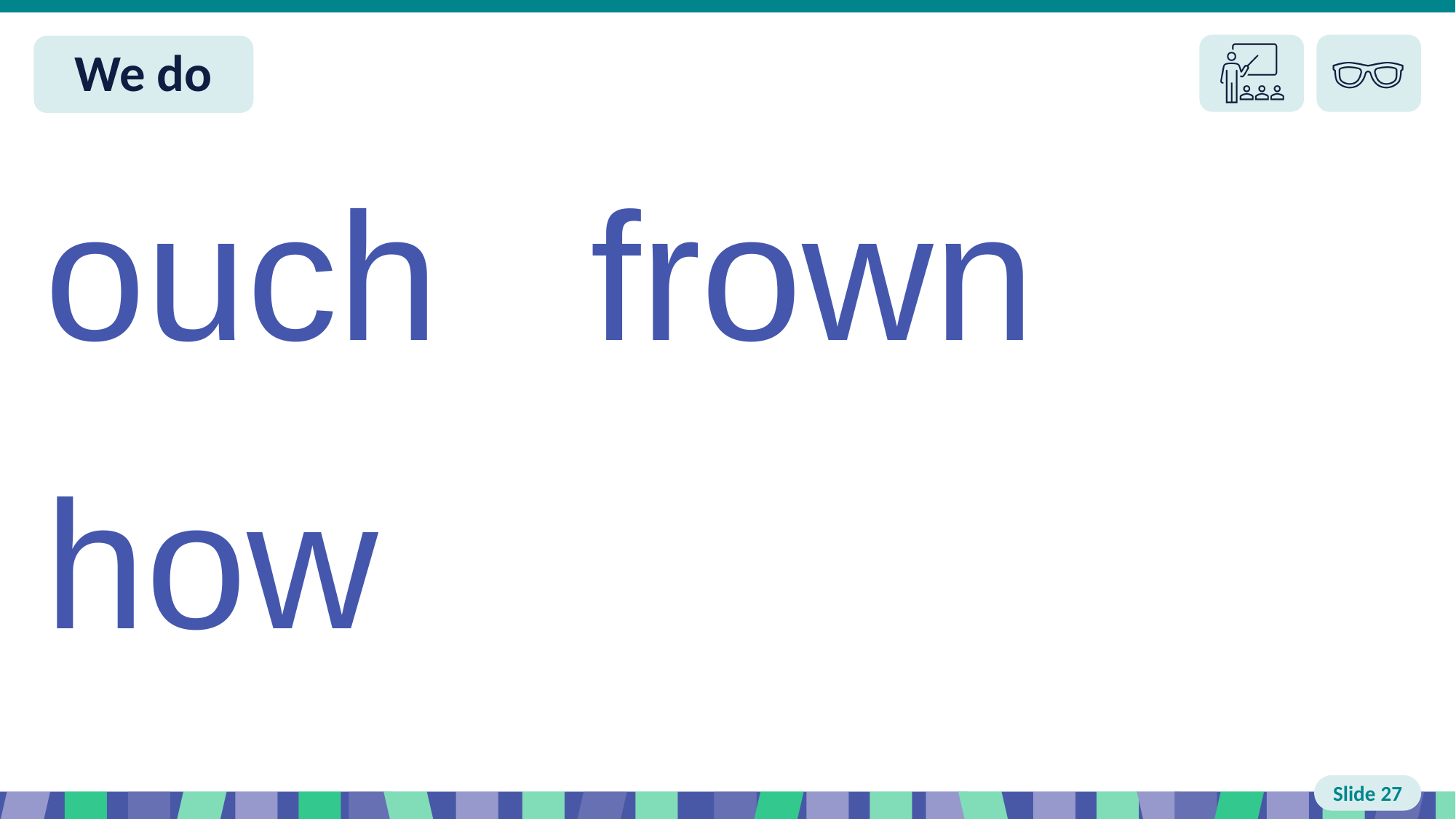

Slide 27 We do
ouch   frown
how